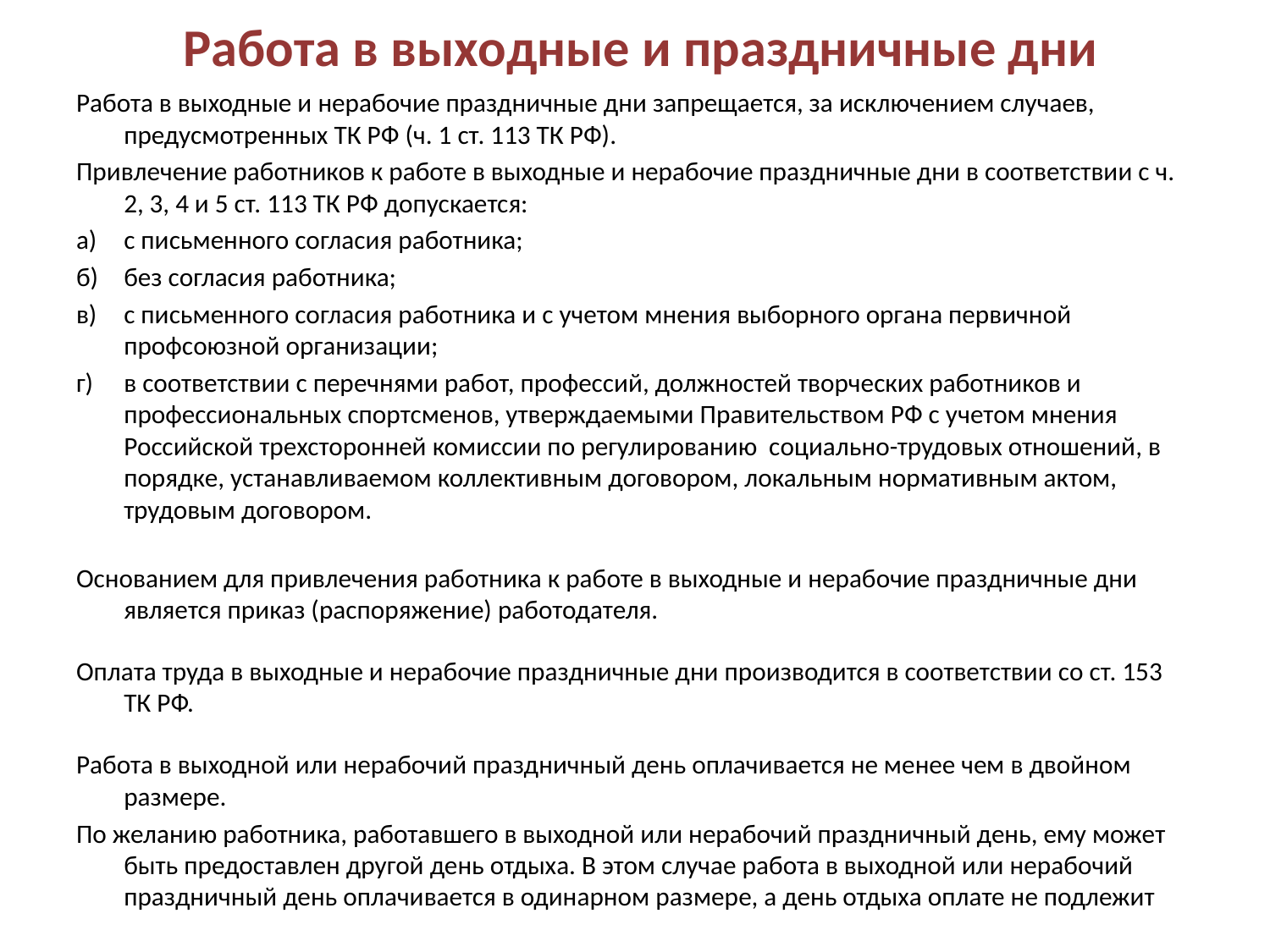

# Работа в выходные и праздничные дни
Работа в выходные и нерабочие праздничные дни запрещается, за исключением случаев, предусмотренных ТК РФ (ч. 1 ст. 113 ТК РФ).
Привлечение работников к работе в выходные и нерабочие праздничные дни в соответствии с ч. 2, 3, 4 и 5 ст. 113 ТК РФ допускается:
а)	с письменного согласия работника;
б)	без согласия работника;
в)	с письменного согласия работника и с учетом мнения выборного органа первичной профсоюзной организации;
г)	в соответствии с перечнями работ, профессий, должностей творческих работников и профессиональных спортсменов, утверждаемыми Правительством РФ с учетом мнения Российской трехсторонней комиссии по регулированию  социально-трудовых отношений, в порядке, устанавливаемом коллективным договором, локальным нормативным актом, трудовым договором.
Основанием для привлечения работника к работе в выходные и нерабочие праздничные дни является приказ (распоряжение) работодателя.

Оплата труда в выходные и нерабочие праздничные дни производится в соответствии со ст. 153 ТК РФ.

Работа в выходной или нерабочий праздничный день оплачивается не менее чем в двойном размере.
По желанию работника, работавшего в выходной или нерабочий праздничный день, ему может быть предоставлен другой день отдыха. В этом случае работа в выходной или нерабочий праздничный день оплачивается в одинарном размере, а день отдыха оплате не подлежит